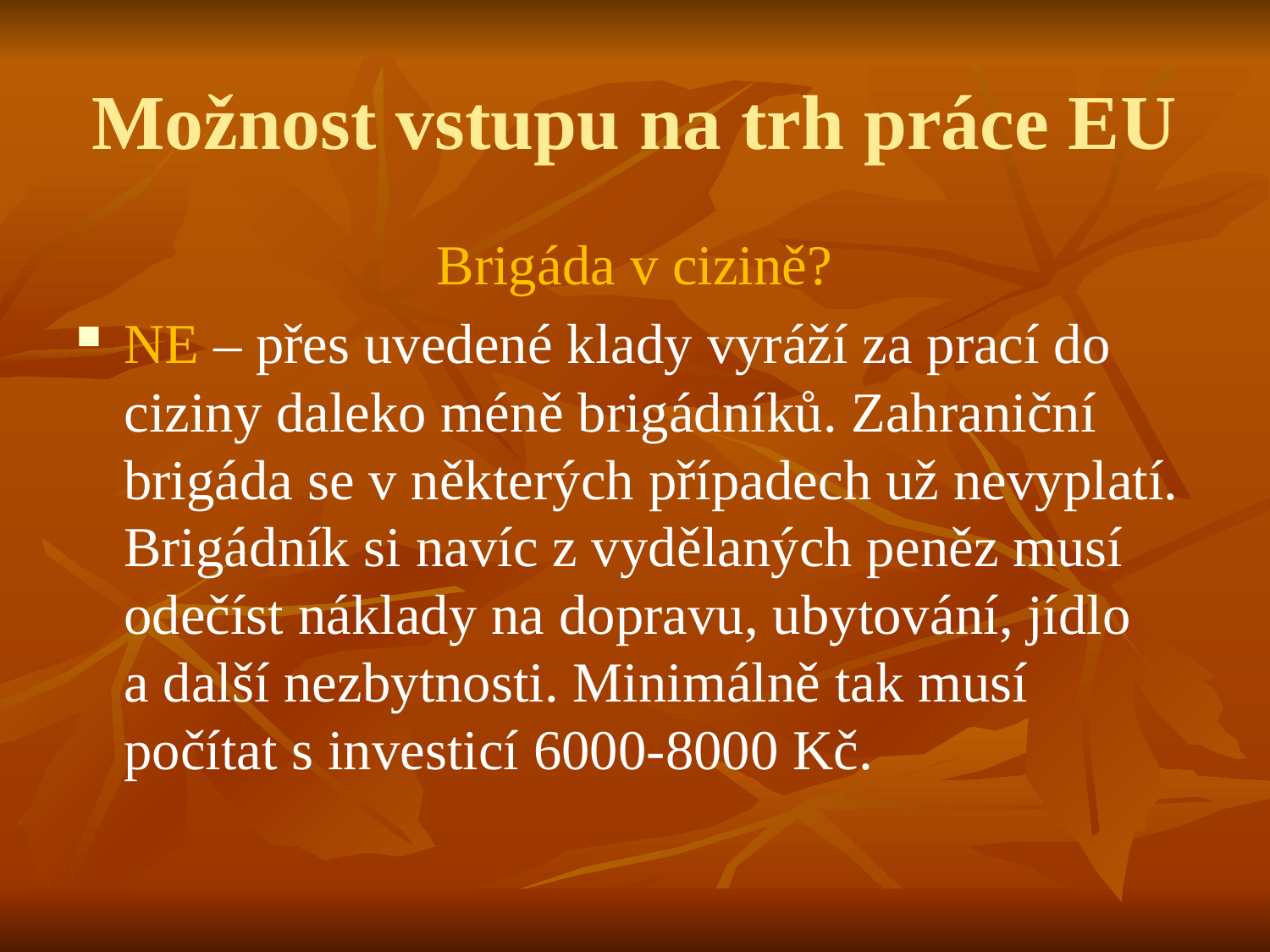

# Možnost vstupu na trh práce EU
Brigáda v cizině?
NE – přes uvedené klady vyráží za prací do ciziny daleko méně brigádníků. Zahraniční brigáda se v některých případech už nevyplatí. Brigádník si navíc z vydělaných peněz musí odečíst náklady na dopravu, ubytování, jídlo
a další nezbytnosti. Minimálně tak musí počítat s investicí 6000-8000 Kč.